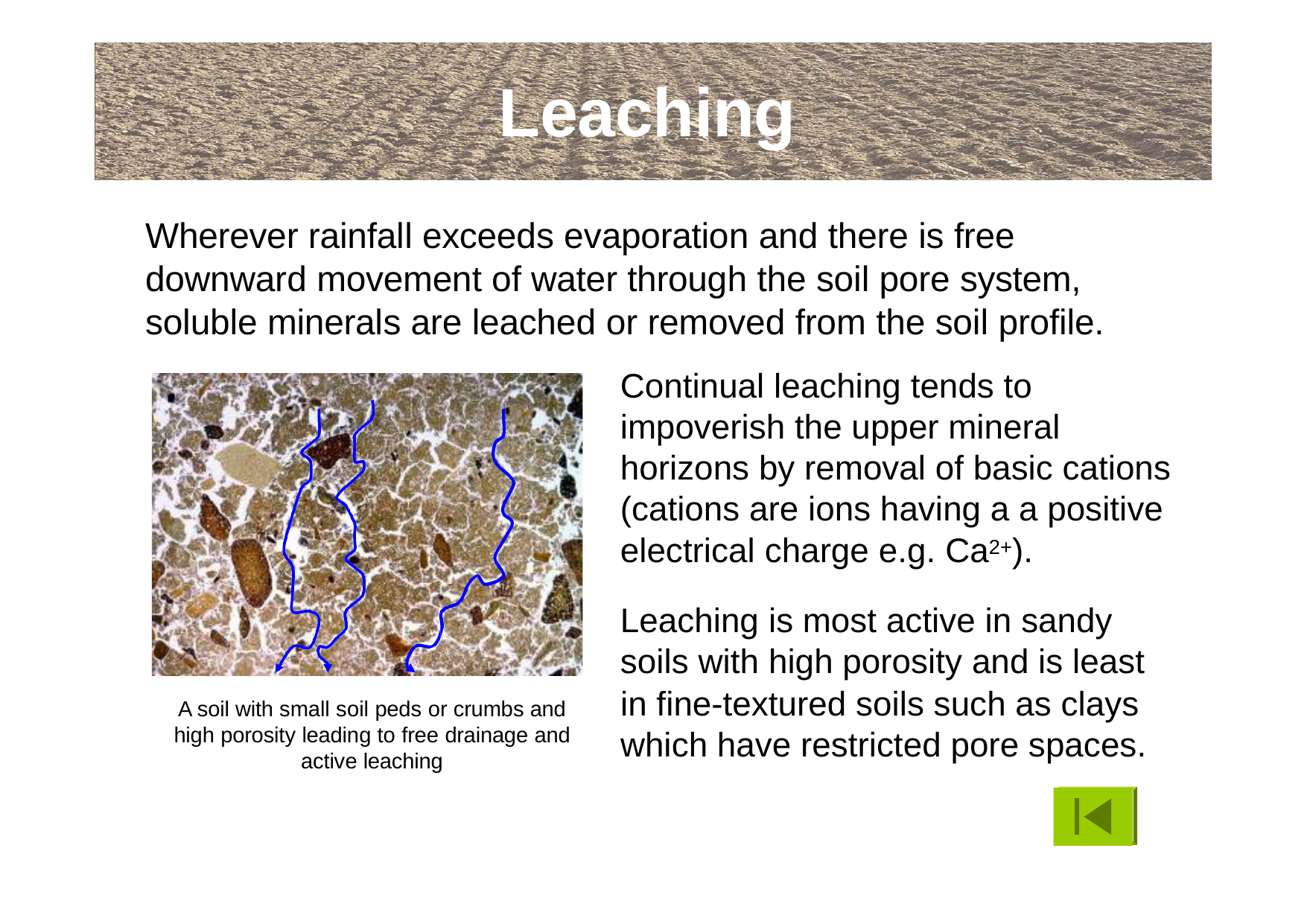

# Leaching
Wherever rainfall exceeds evaporation and there is free downward movement of water through the soil pore system, soluble minerals are leached or removed from the soil profile.
Continual leaching tends to impoverish the upper mineral horizons by removal of basic cations (cations are ions having a a positive electrical charge e.g. Ca2+).
Leaching is most active in sandy soils with high porosity and is least

in fine-textured soils such as clays which have restricted pore spaces.
A soil with small soil peds or crumbs and high porosity leading to free drainage and active leaching